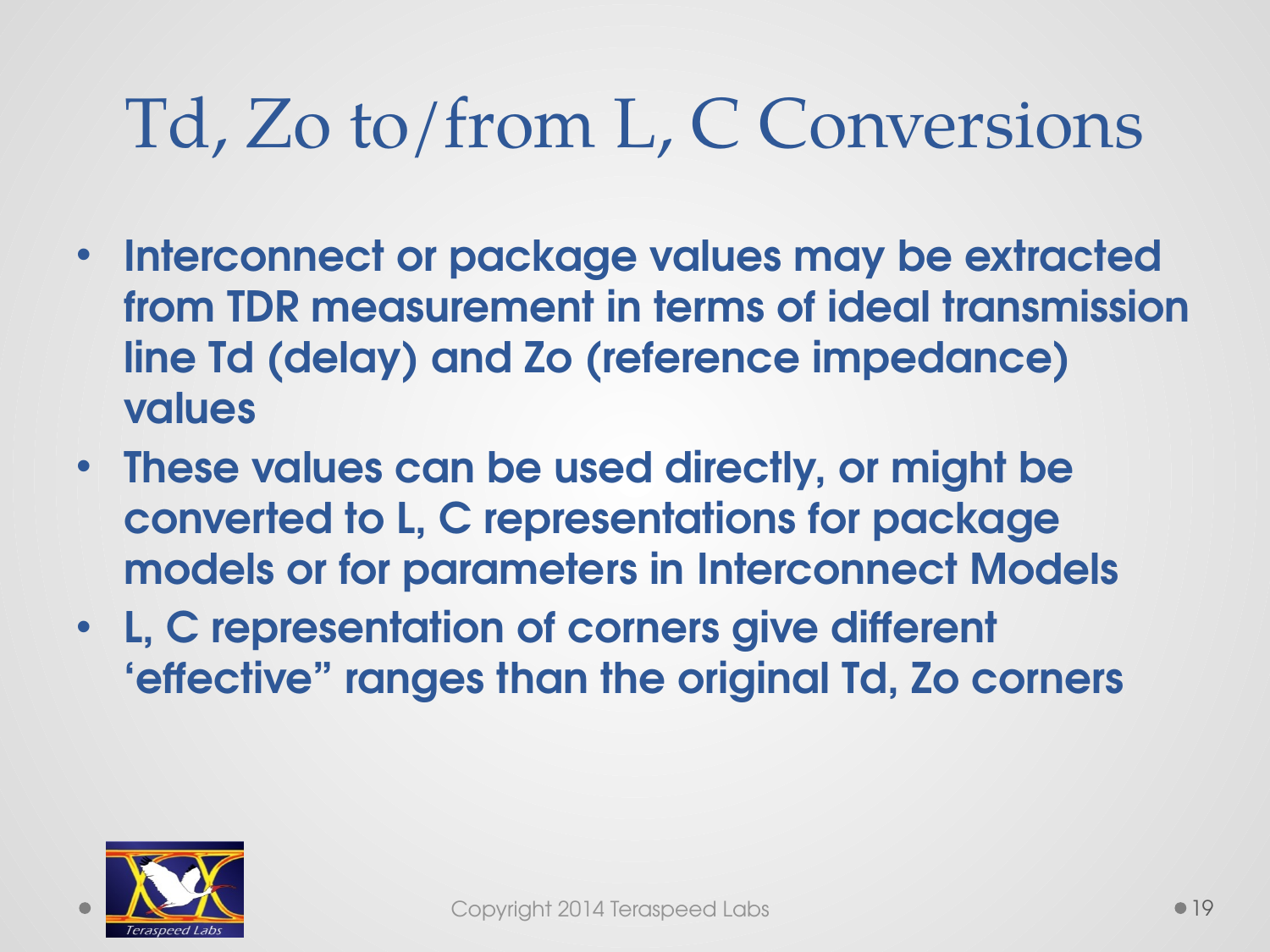

# Td, Zo to/from L, C Conversions
Interconnect or package values may be extracted from TDR measurement in terms of ideal transmission line Td (delay) and Zo (reference impedance) values
These values can be used directly, or might be converted to L, C representations for package models or for parameters in Interconnect Models
L, C representation of corners give different ‘effective” ranges than the original Td, Zo corners
19
Copyright 2014 Teraspeed Labs